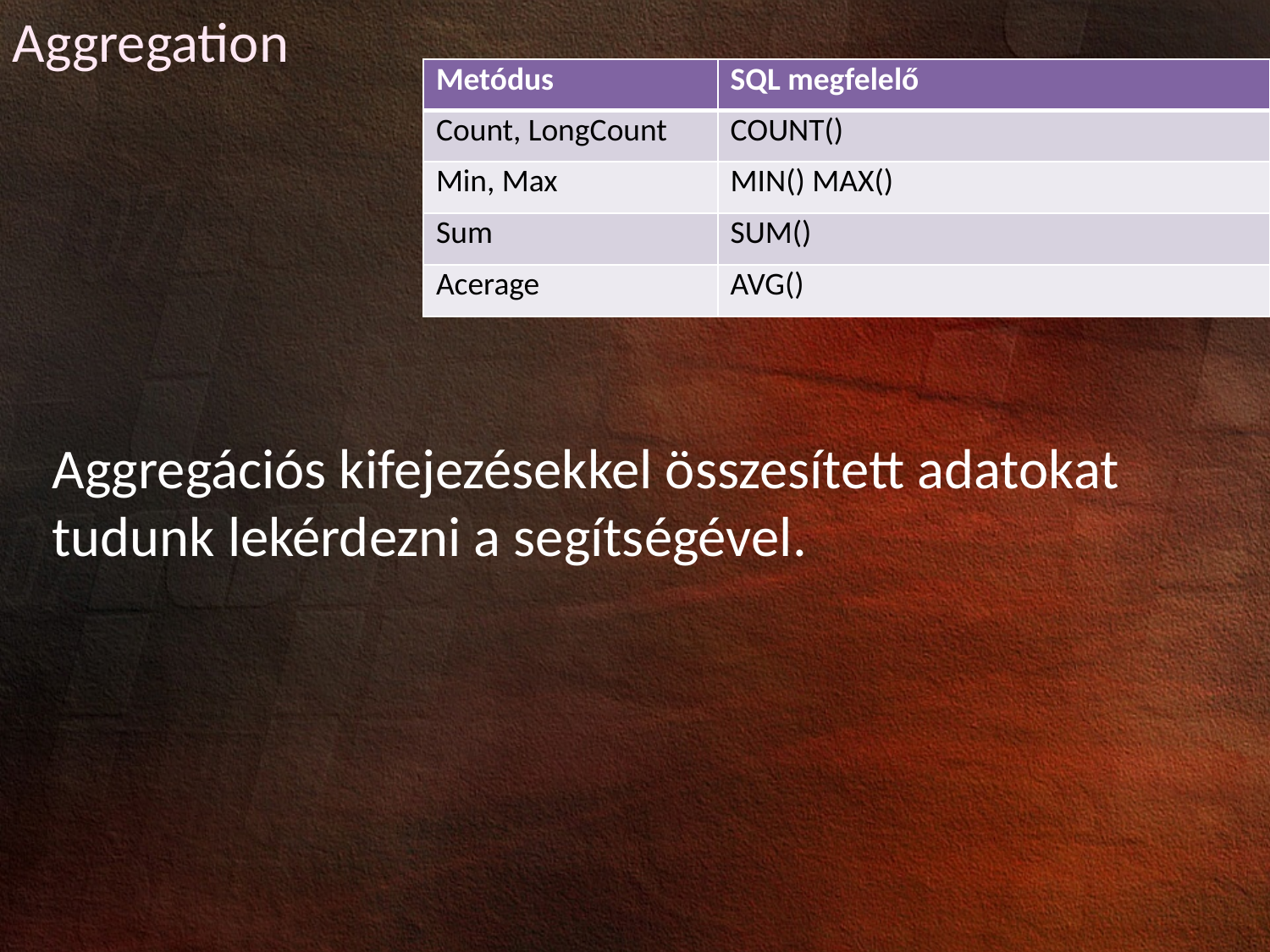

Aggregation
| Metódus | SQL megfelelő |
| --- | --- |
| Count, LongCount | COUNT() |
| Min, Max | MIN() MAX() |
| Sum | SUM() |
| Acerage | AVG() |

Aggregációs kifejezésekkel összesített adatokat tudunk lekérdezni a segítségével.